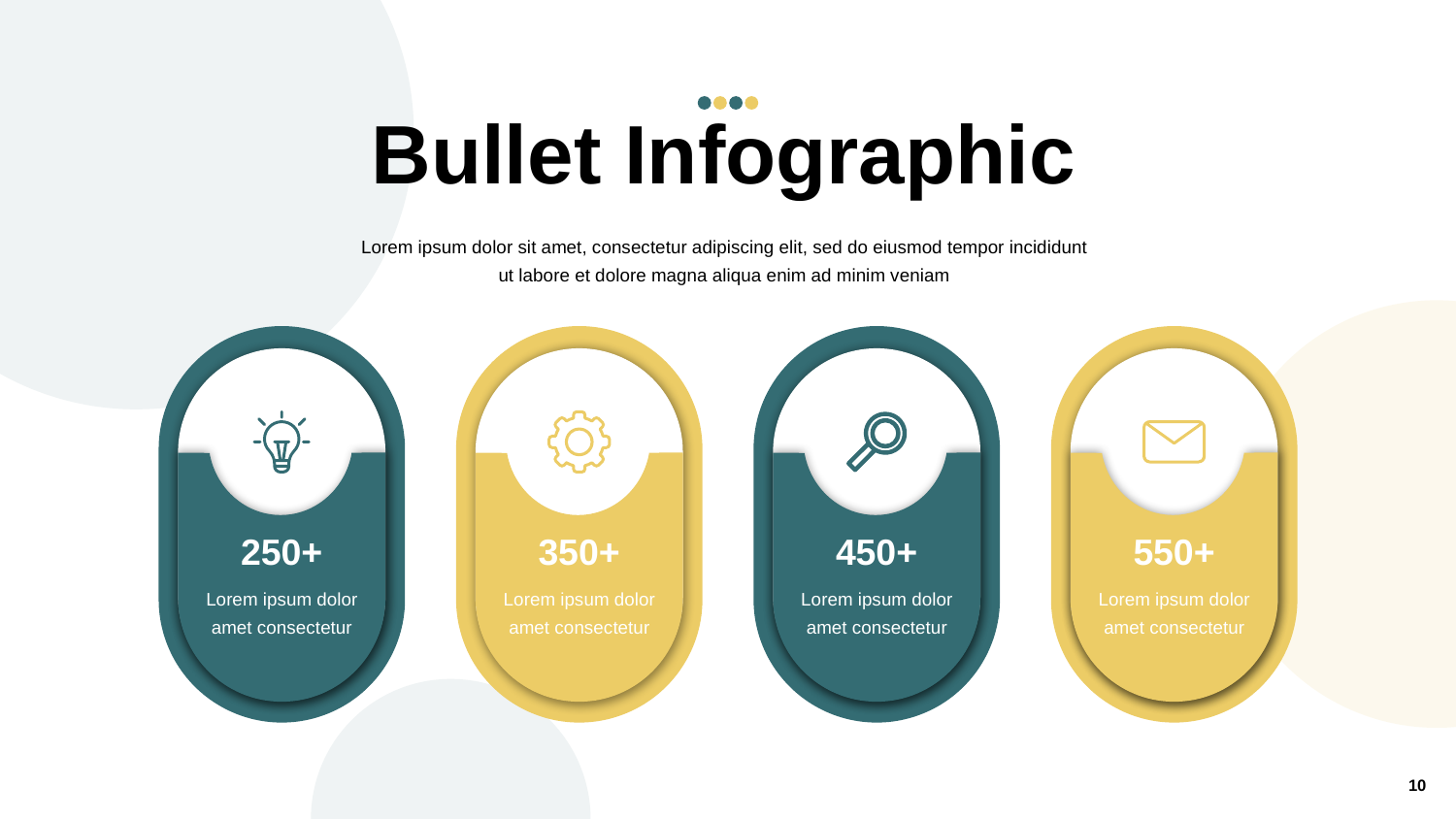

Bullet Infographic

Lorem ipsum dolor sit amet, consectetur adipiscing elit, sed do eiusmod tempor incididunt ut labore et dolore magna aliqua enim ad minim veniam

250+
Lorem ipsum dolor amet consectetur
350+
Lorem ipsum dolor amet consectetur
450+
Lorem ipsum dolor amet consectetur
550+
Lorem ipsum dolor amet consectetur